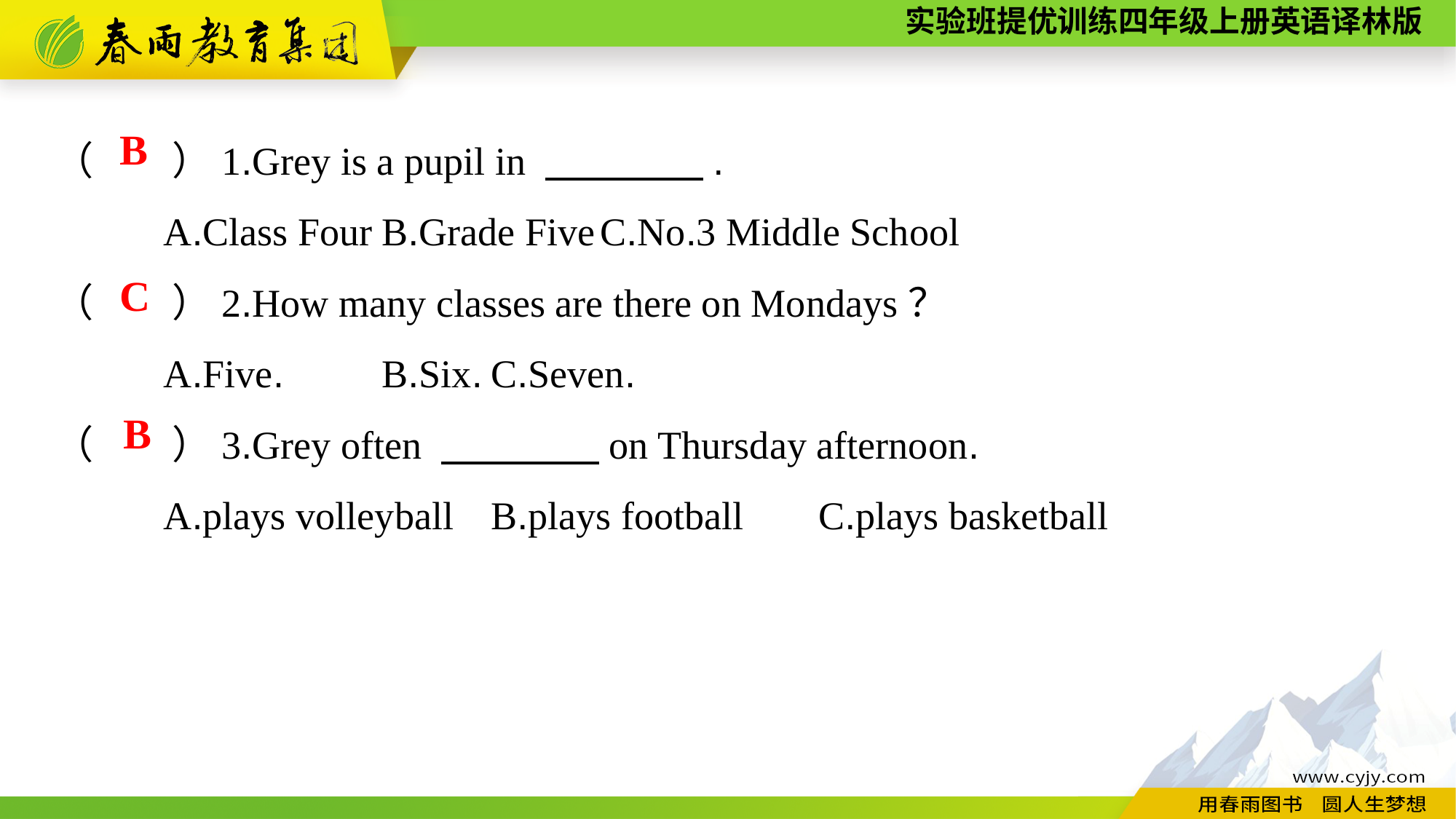

（　　）1.Grey is a pupil in 　　　　.
	A.Class Four	B.Grade Five	C.No.3 Middle School
（　　）2.How many classes are there on Mondays？
	A.Five.	B.Six.	C.Seven.
（　　）3.Grey often 　　　　on Thursday afternoon.
	A.plays volleyball	B.plays football	C.plays basketball
B
C
B